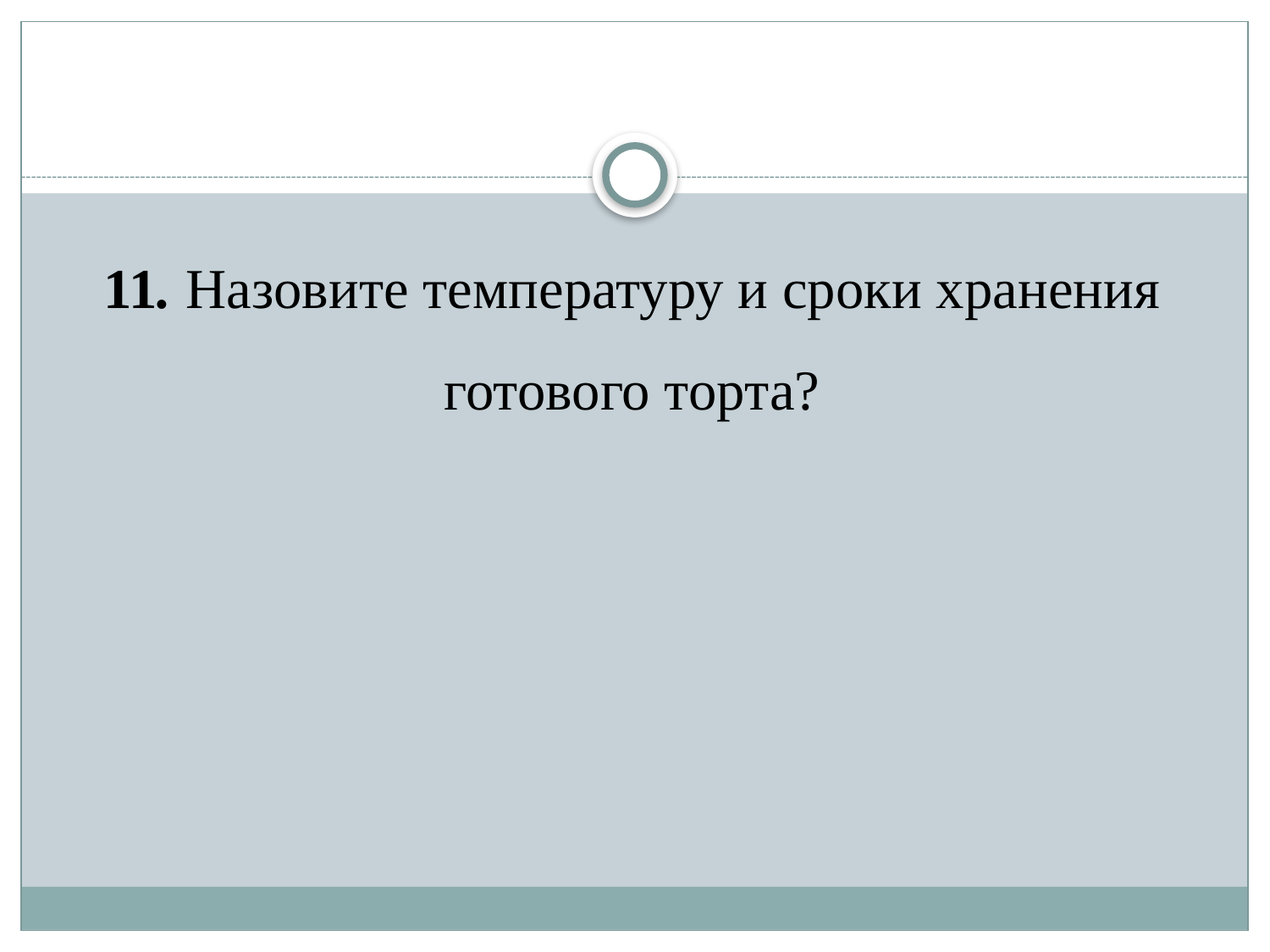

#
11. Назовите температуру и сроки хранения готового торта?